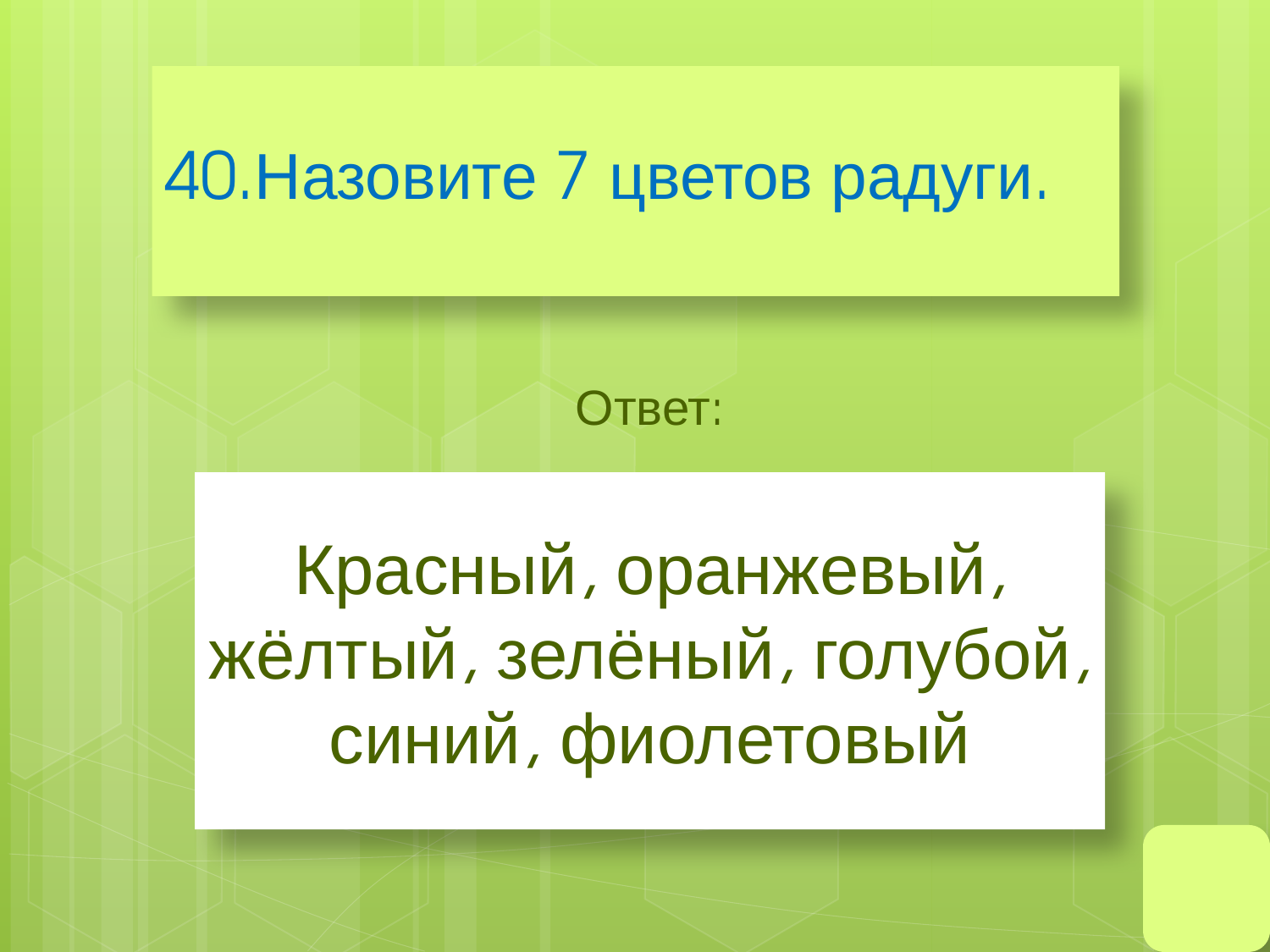

# 40.Назовите 7 цветов радуги.
Ответ:
Красный, оранжевый, жёлтый, зелёный, голубой, синий, фиолетовый